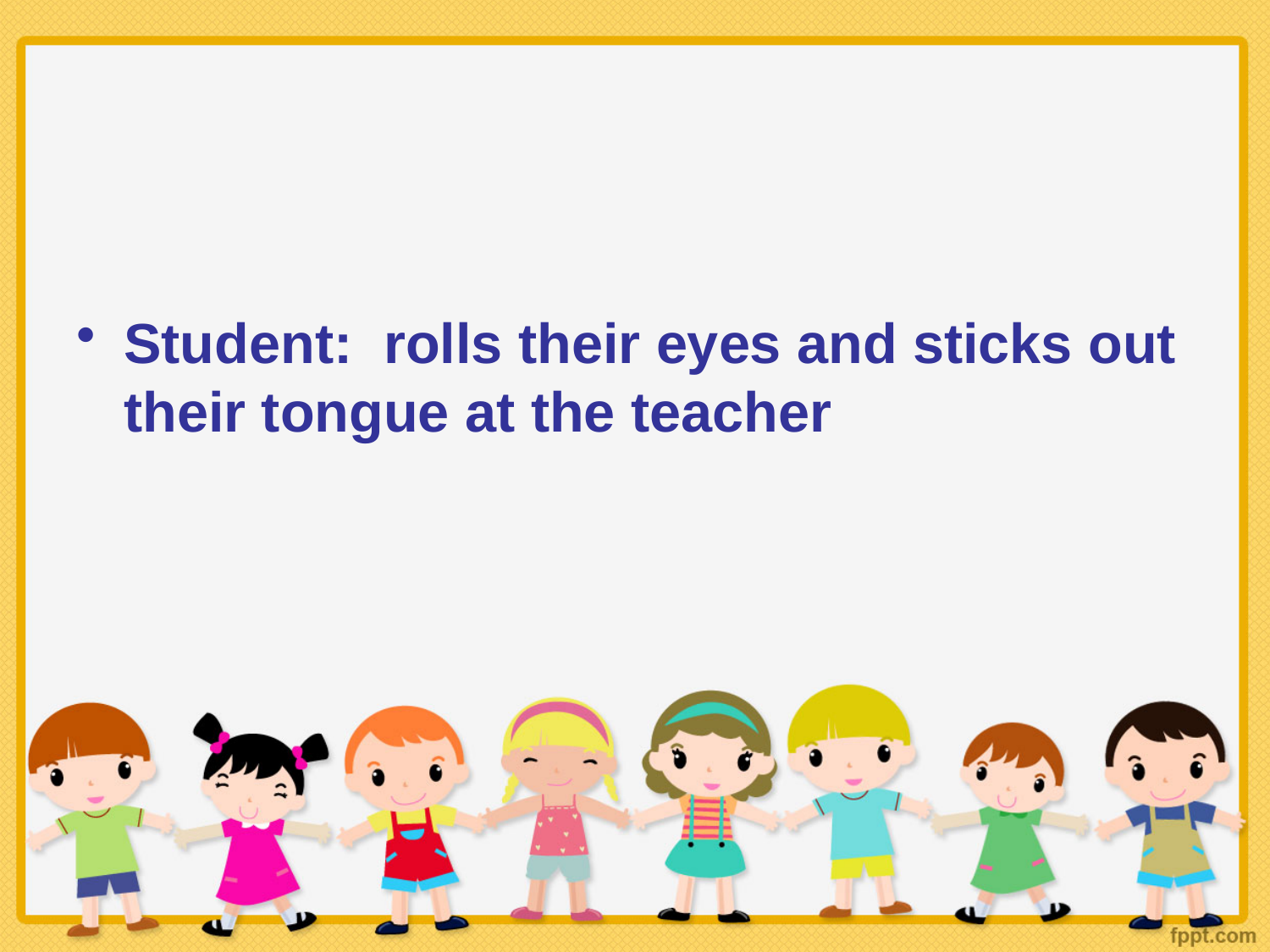

#

Student:  rolls their eyes and sticks out their tongue at the teacher